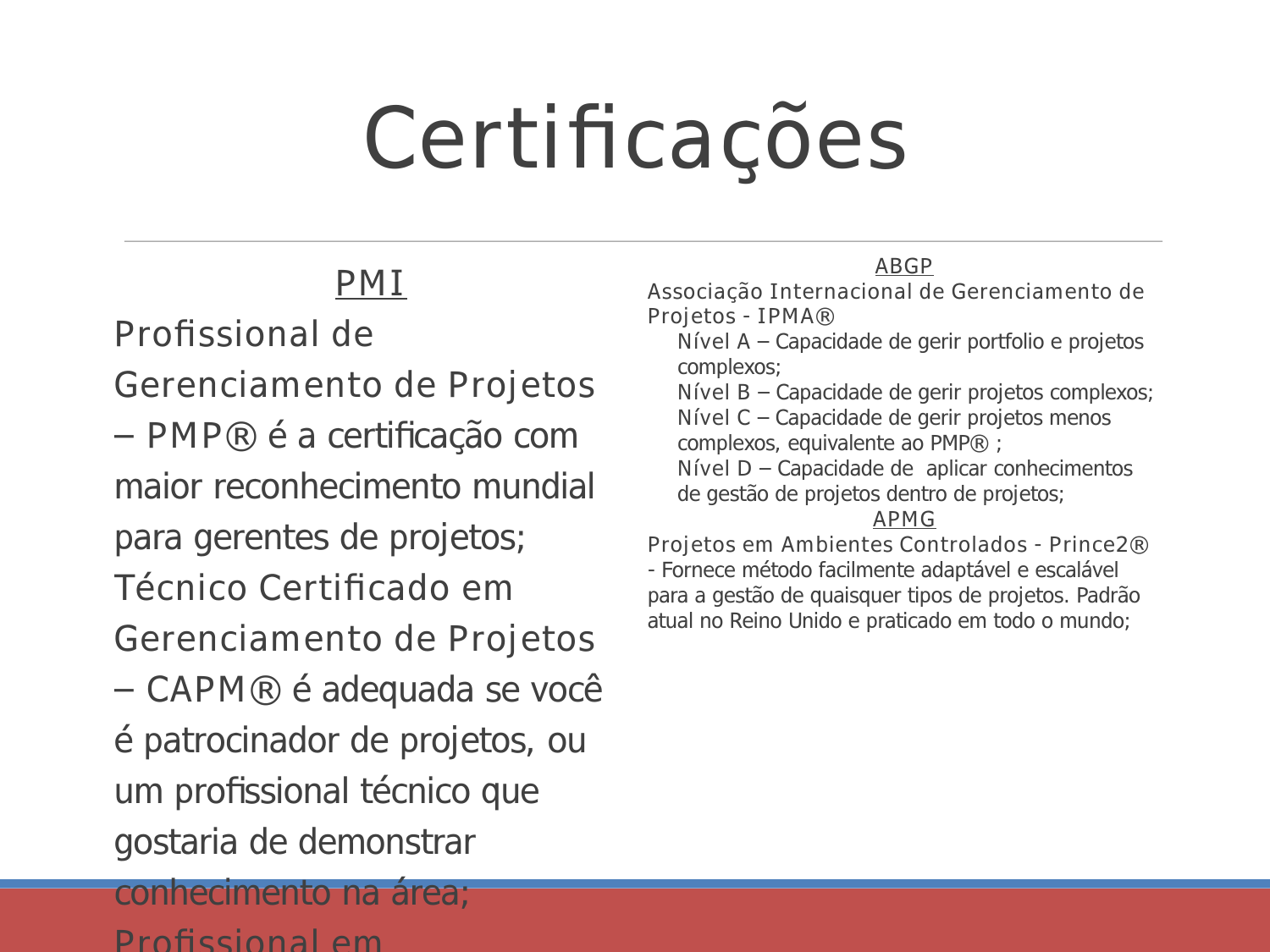

Certificações
PMI
Profissional de Gerenciamento de Projetos – PMP® é a certificação com maior reconhecimento mundial para gerentes de projetos;
Técnico Certificado em Gerenciamento de Projetos – CAPM® é adequada se você é patrocinador de projetos, ou um profissional técnico que gostaria de demonstrar conhecimento na área;
Profissional em Gerenciamento de Cronograma do PMI - PMI-SP® é uma especificação de especialista para os profissionais que querem se concentrar no desenvolvimento e manutenção de cronogramas de projetos;
ABGP
Associação Internacional de Gerenciamento de Projetos - IPMA®
Nível A – Capacidade de gerir portfolio e projetos complexos;
Nível B – Capacidade de gerir projetos complexos;
Nível C – Capacidade de gerir projetos menos complexos, equivalente ao PMP® ;
Nível D – Capacidade de  aplicar conhecimentos de gestão de projetos dentro de projetos;
APMG
Projetos em Ambientes Controlados - Prince2® - Fornece método facilmente adaptável e escalável para a gestão de quaisquer tipos de projetos. Padrão atual no Reino Unido e praticado em todo o mundo;